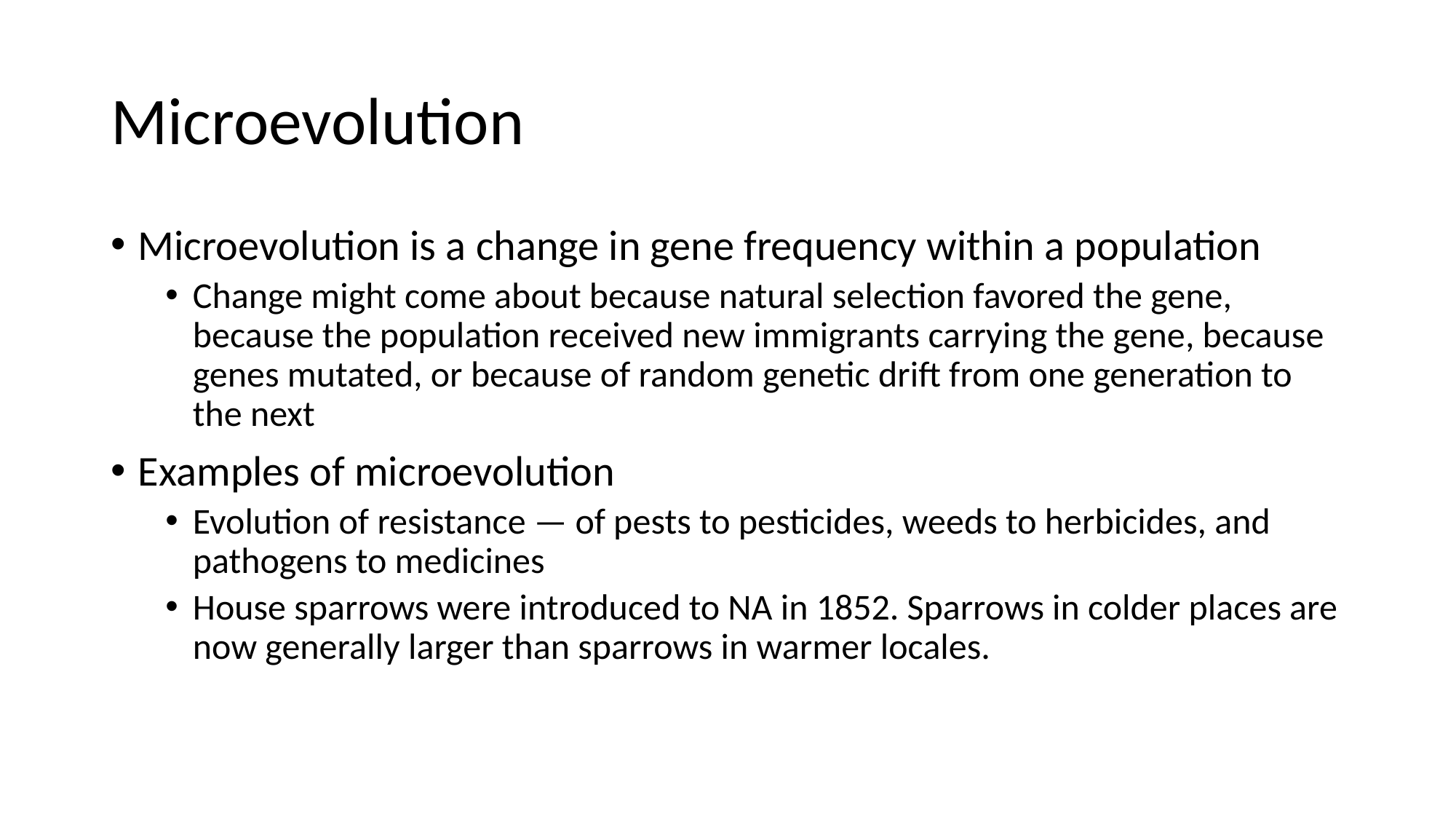

# Microevolution
Microevolution is a change in gene frequency within a population
Change might come about because natural selection favored the gene, because the population received new immigrants carrying the gene, because  genes mutated, or because of random genetic drift from one generation to the next
Examples of microevolution
Evolution of resistance — of pests to pesticides, weeds to herbicides, and pathogens to medicines
House sparrows were introduced to NA in 1852. Sparrows in colder places are now generally larger than sparrows in warmer locales.